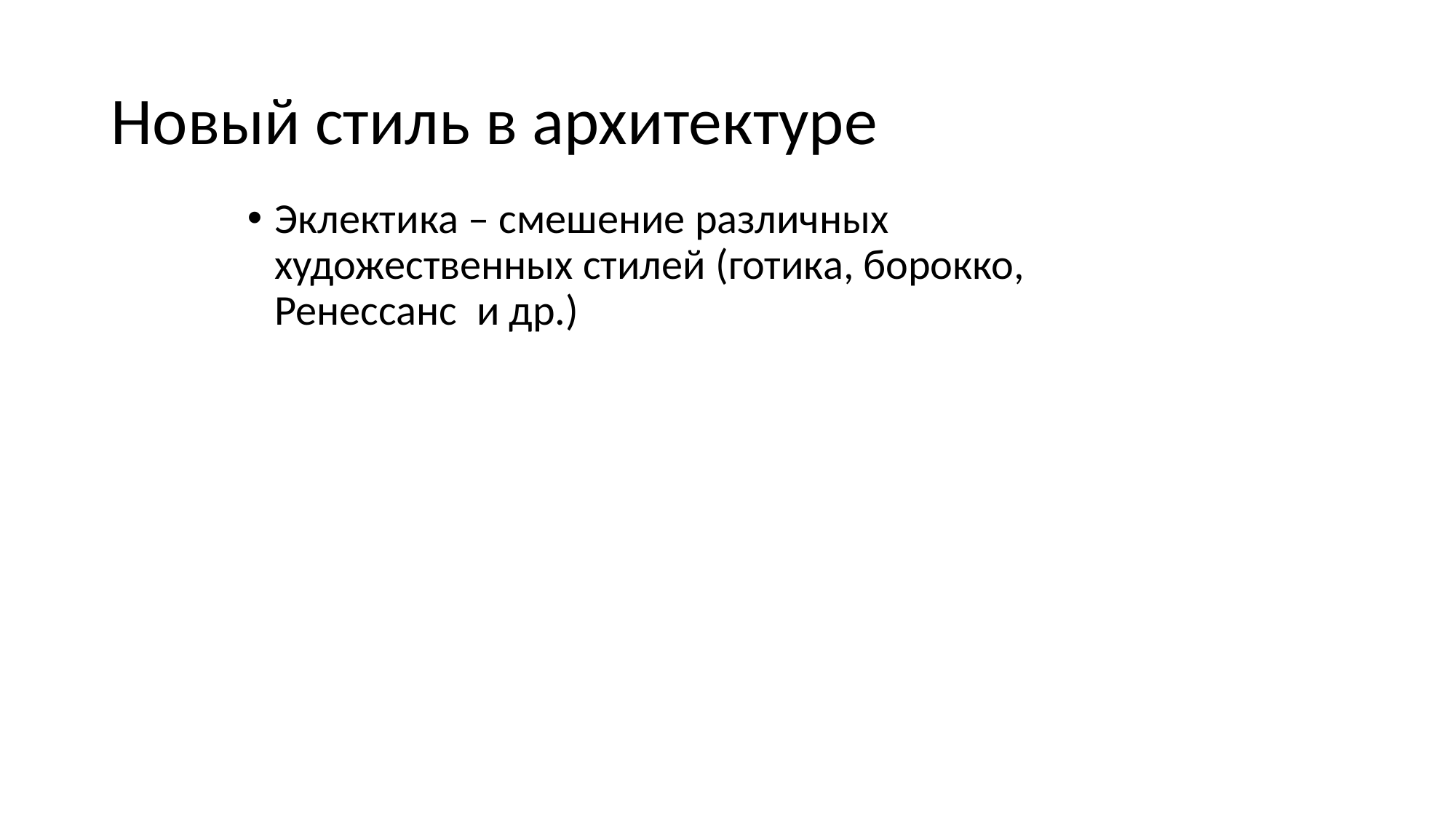

# Новый стиль в архитектуре
Эклектика – смешение различных художественных стилей (готика, борокко, Ренессанс  и др.)